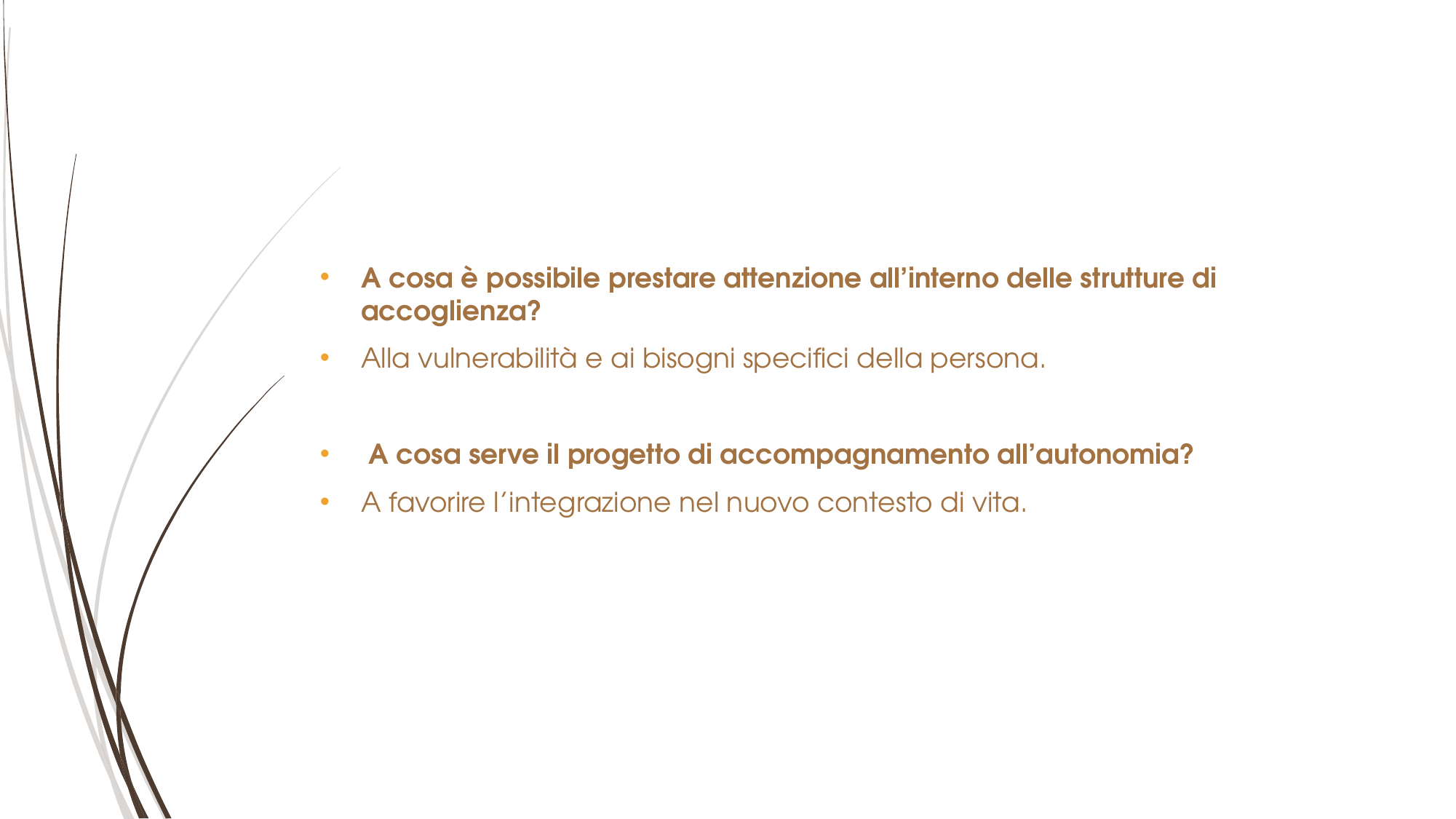

#
A cosa è possibile prestare attenzione all’interno delle strutture di accoglienza?
Alla vulnerabilità e ai bisogni specifici della persona.

 A cosa serve il progetto di accompagnamento all’autonomia?
A favorire l’integrazione nel nuovo contesto di vita.